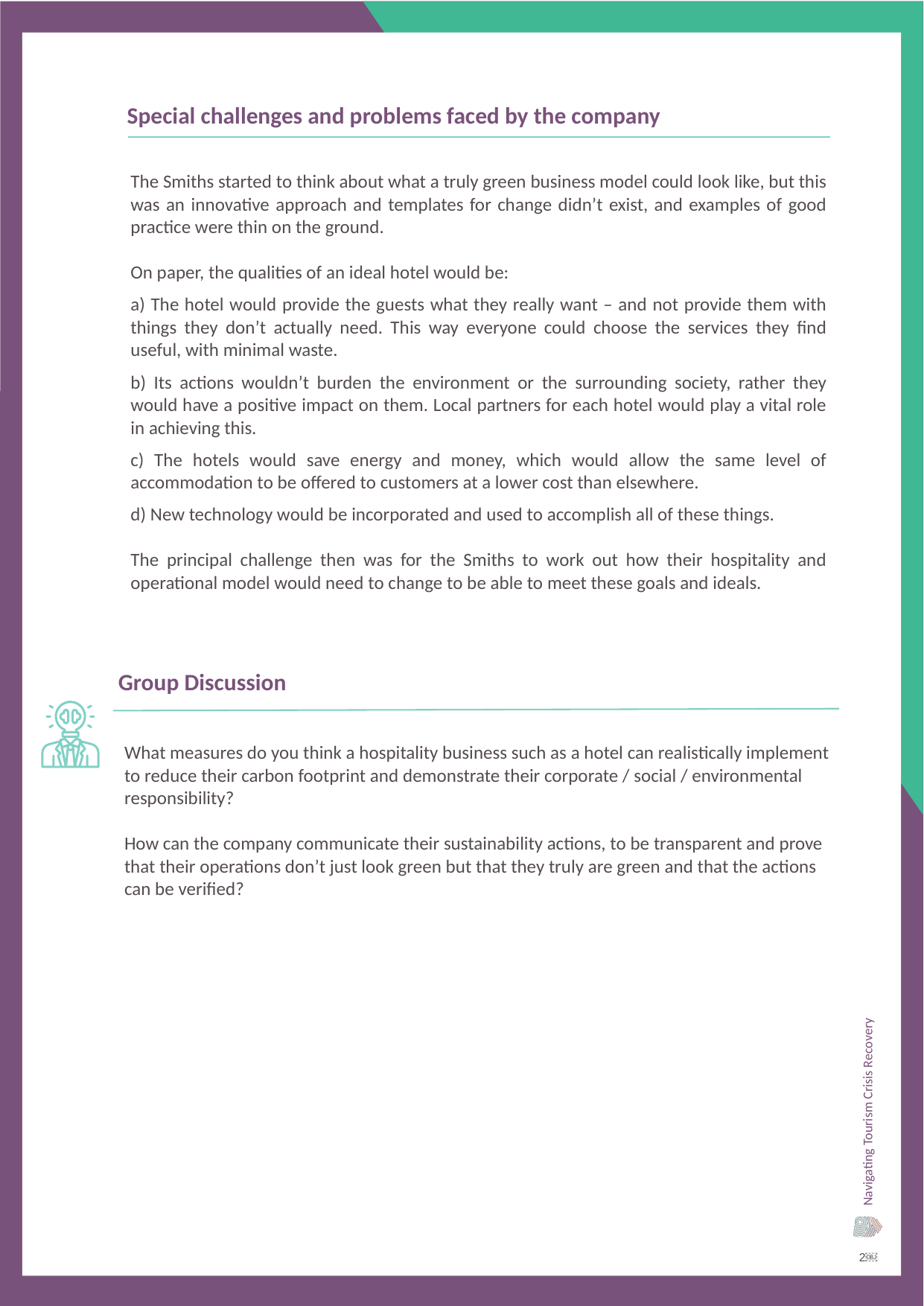

Special challenges and problems faced by the company
The Smiths started to think about what a truly green business model could look like, but this was an innovative approach and templates for change didn’t exist, and examples of good practice were thin on the ground.

On paper, the qualities of an ideal hotel would be:
a) The hotel would provide the guests what they really want – and not provide them with things they don’t actually need. This way everyone could choose the services they find useful, with minimal waste.
b) Its actions wouldn’t burden the environment or the surrounding society, rather they would have a positive impact on them. Local partners for each hotel would play a vital role in achieving this.
c) The hotels would save energy and money, which would allow the same level of accommodation to be offered to customers at a lower cost than elsewhere.
d) New technology would be incorporated and used to accomplish all of these things.

The principal challenge then was for the Smiths to work out how their hospitality and operational model would need to change to be able to meet these goals and ideals.

Group Discussion

What measures do you think a hospitality business such as a hotel can realistically implement to reduce their carbon footprint and demonstrate their corporate / social / environmental responsibility?

How can the company communicate their sustainability actions, to be transparent and prove that their operations don’t just look green but that they truly are green and that the actions can be verified?